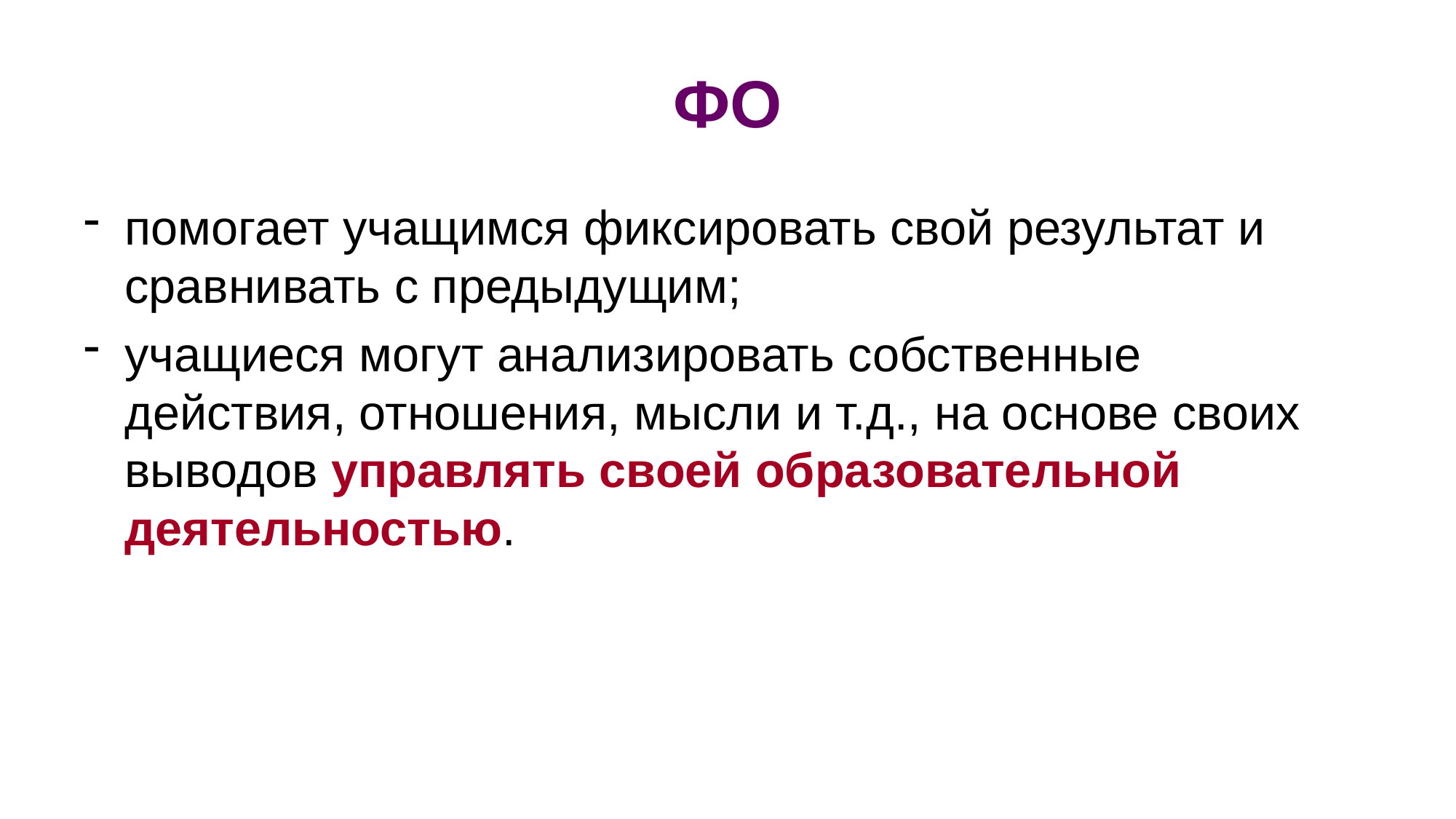

# ФО
помогает учащимся фиксировать свой результат и сравнивать с предыдущим;
учащиеся могут анализировать собственные действия, отношения, мысли и т.д., на основе своих выводов управлять своей образовательной деятельностью.